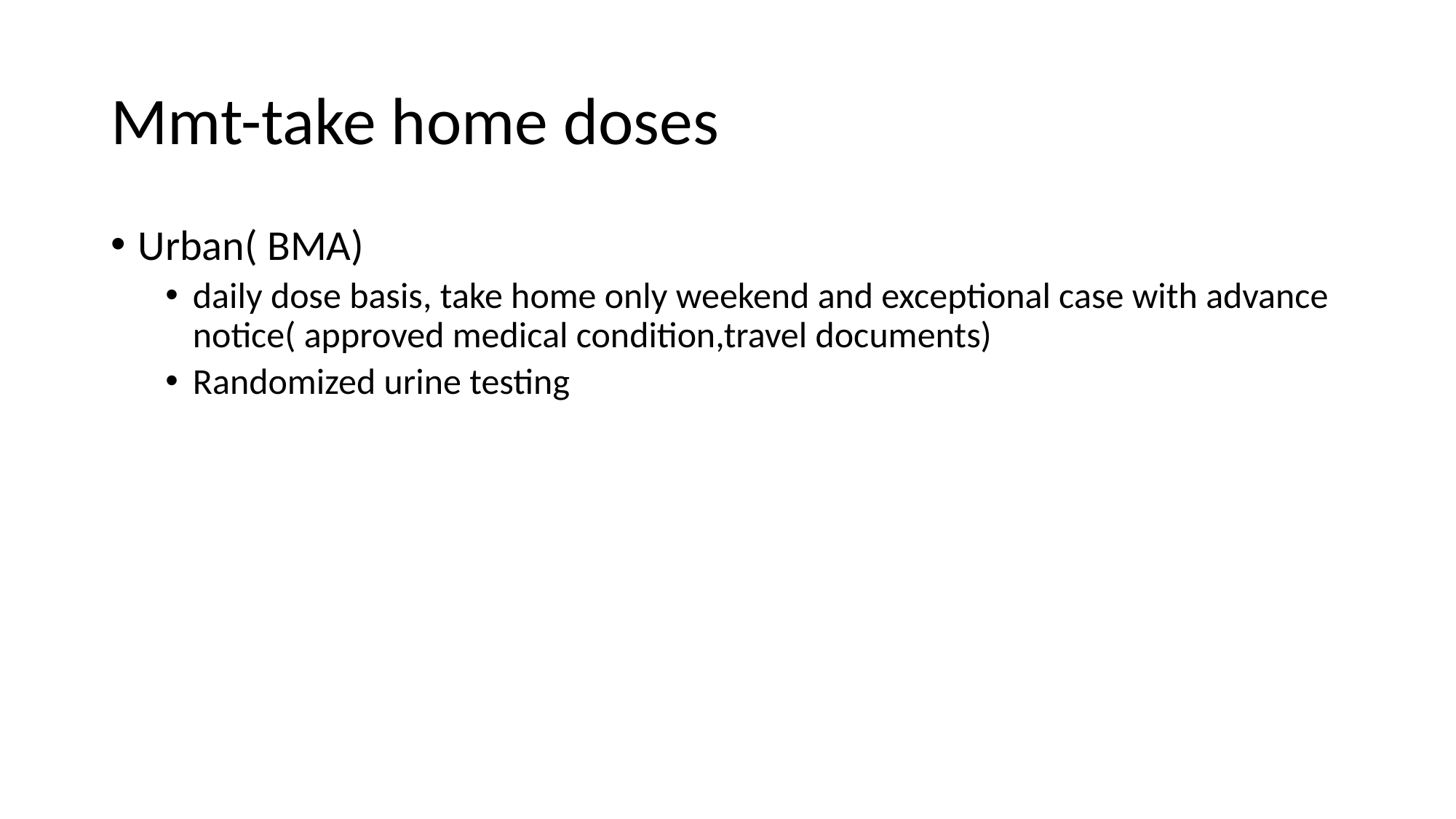

# Mmt-take home doses
Urban( BMA)
daily dose basis, take home only weekend and exceptional case with advance notice( approved medical condition,travel documents)
Randomized urine testing